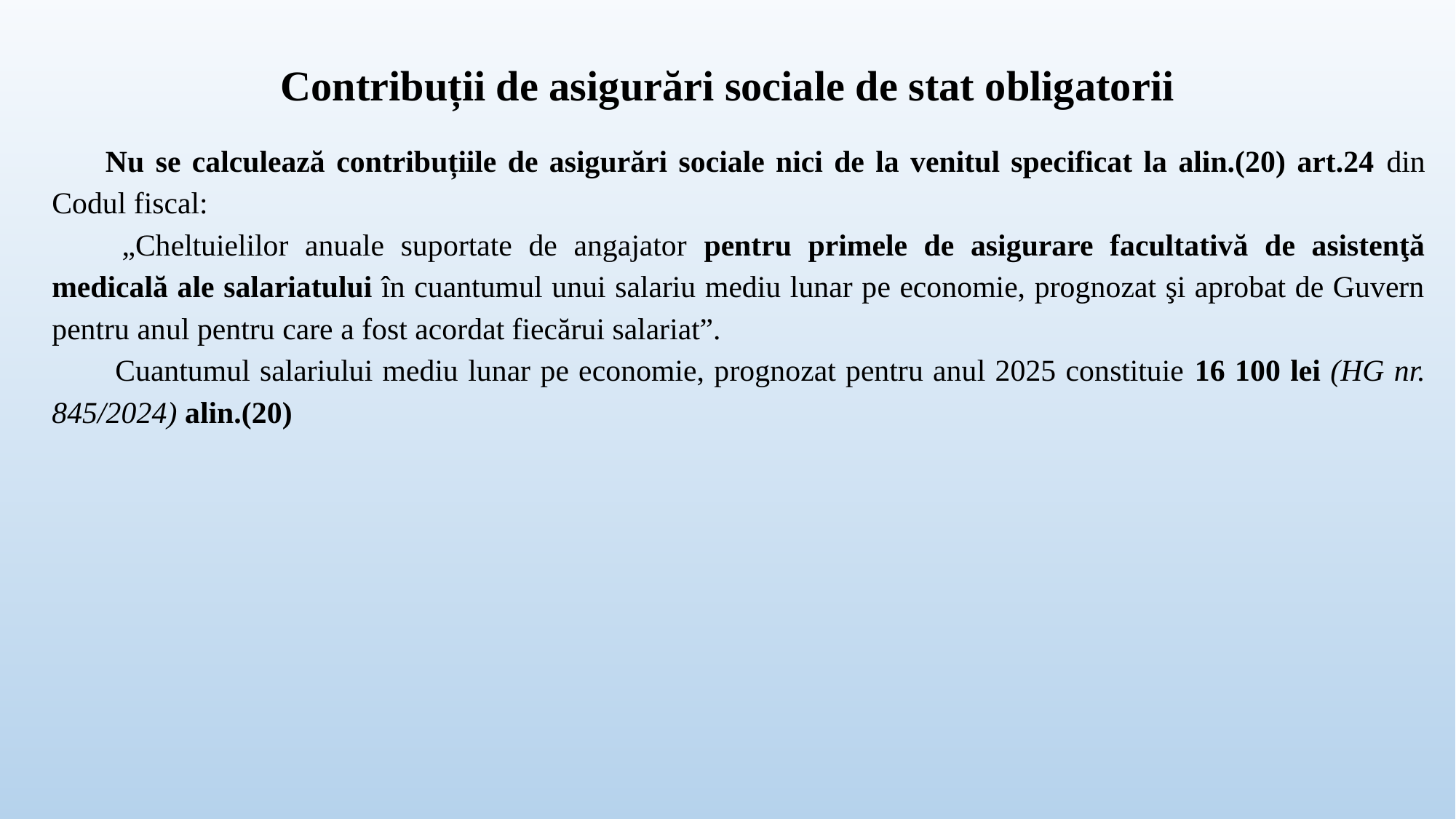

# Contribuții de asigurări sociale de stat obligatorii
Nu se calculează contribuțiile de asigurări sociale nici de la venitul specificat la alin.(20) art.24 din Codul fiscal:
 „Cheltuielilor anuale suportate de angajator pentru primele de asigurare facultativă de asistenţă medicală ale salariatului în cuantumul unui salariu mediu lunar pe economie, prognozat şi aprobat de Guvern pentru anul pentru care a fost acordat fiecărui salariat”.
 Cuantumul salariului mediu lunar pe economie, prognozat pentru anul 2025 constituie 16 100 lei (HG nr. 845/2024) alin.(20)